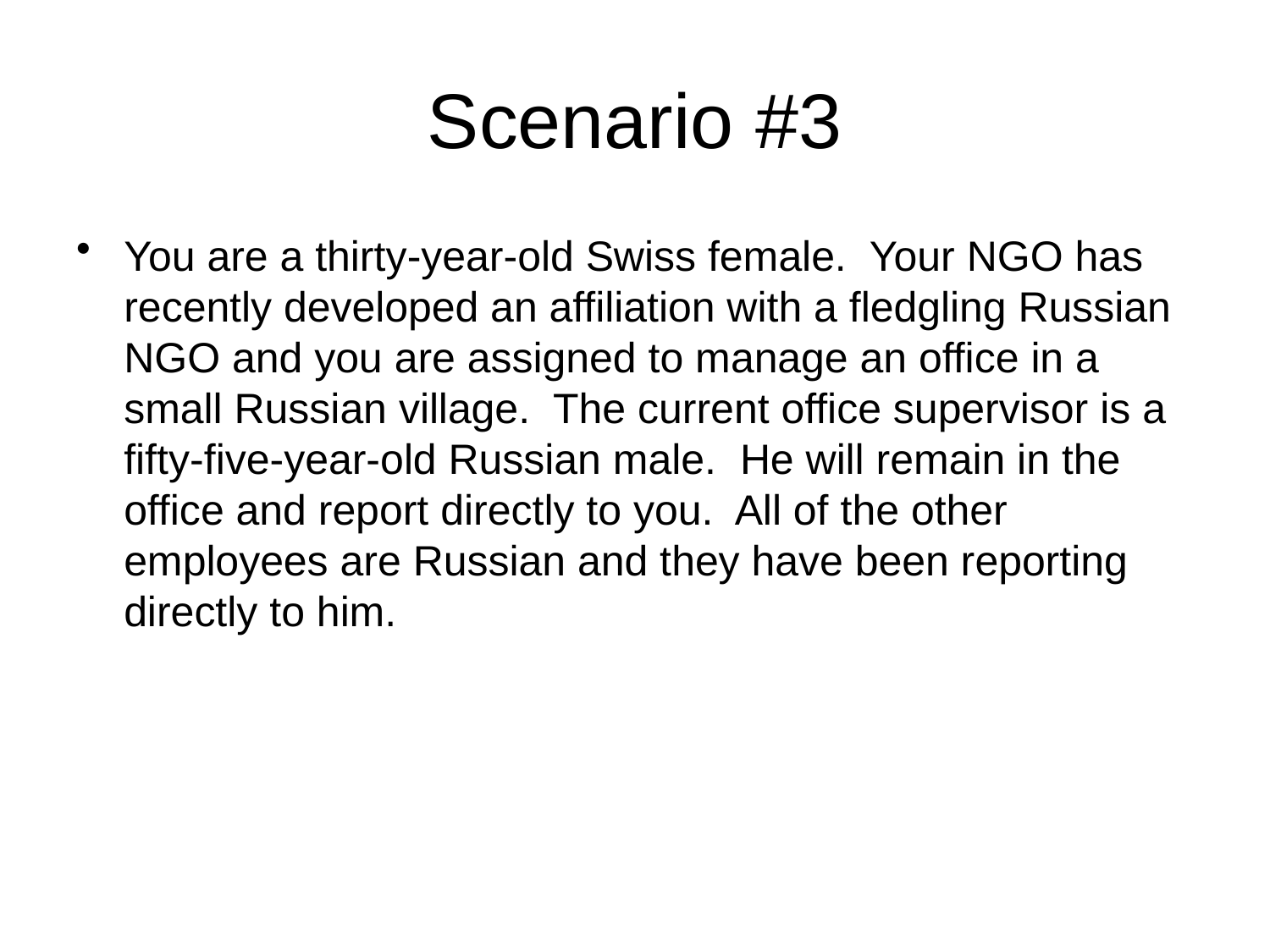

# Scenario #3
You are a thirty-year-old Swiss female.  Your NGO has recently developed an affiliation with a fledgling Russian NGO and you are assigned to manage an office in a small Russian village.  The current office supervisor is a fifty-five-year-old Russian male.  He will remain in the office and report directly to you.  All of the other employees are Russian and they have been reporting directly to him.